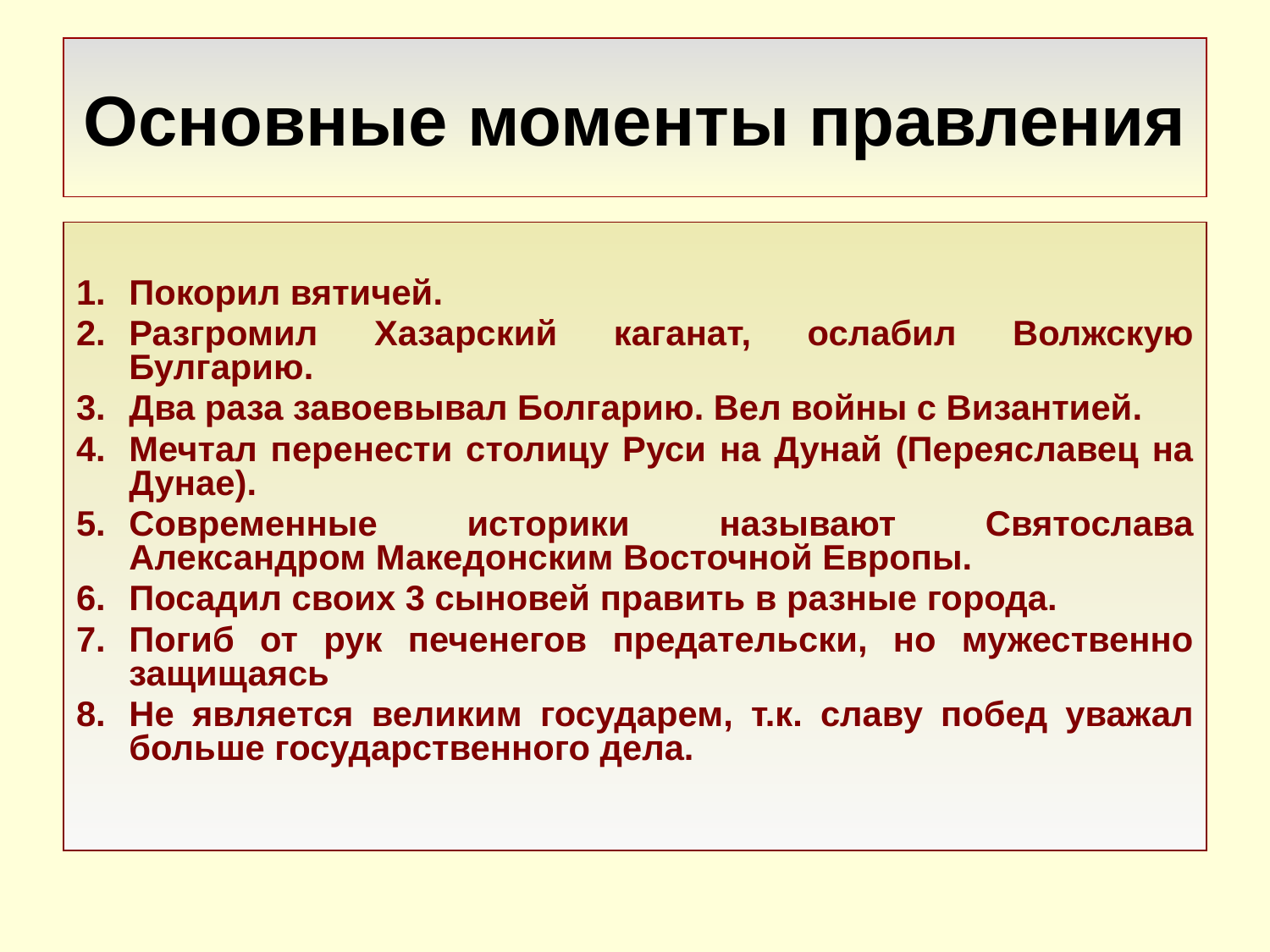

# Основные моменты правления

Покорил вятичей.
Разгромил Хазарский каганат, ослабил Волжскую Булгарию.
Два раза завоевывал Болгарию. Вел войны с Византией.
Мечтал перенести столицу Руси на Дунай (Переяславец на Дунае).
Современные историки называют Святослава Александром Македонским Восточной Европы.
Посадил своих 3 сыновей править в разные города.
Погиб от рук печенегов предательски, но мужественно защищаясь
Не является великим государем, т.к. славу побед уважал больше государственного дела.